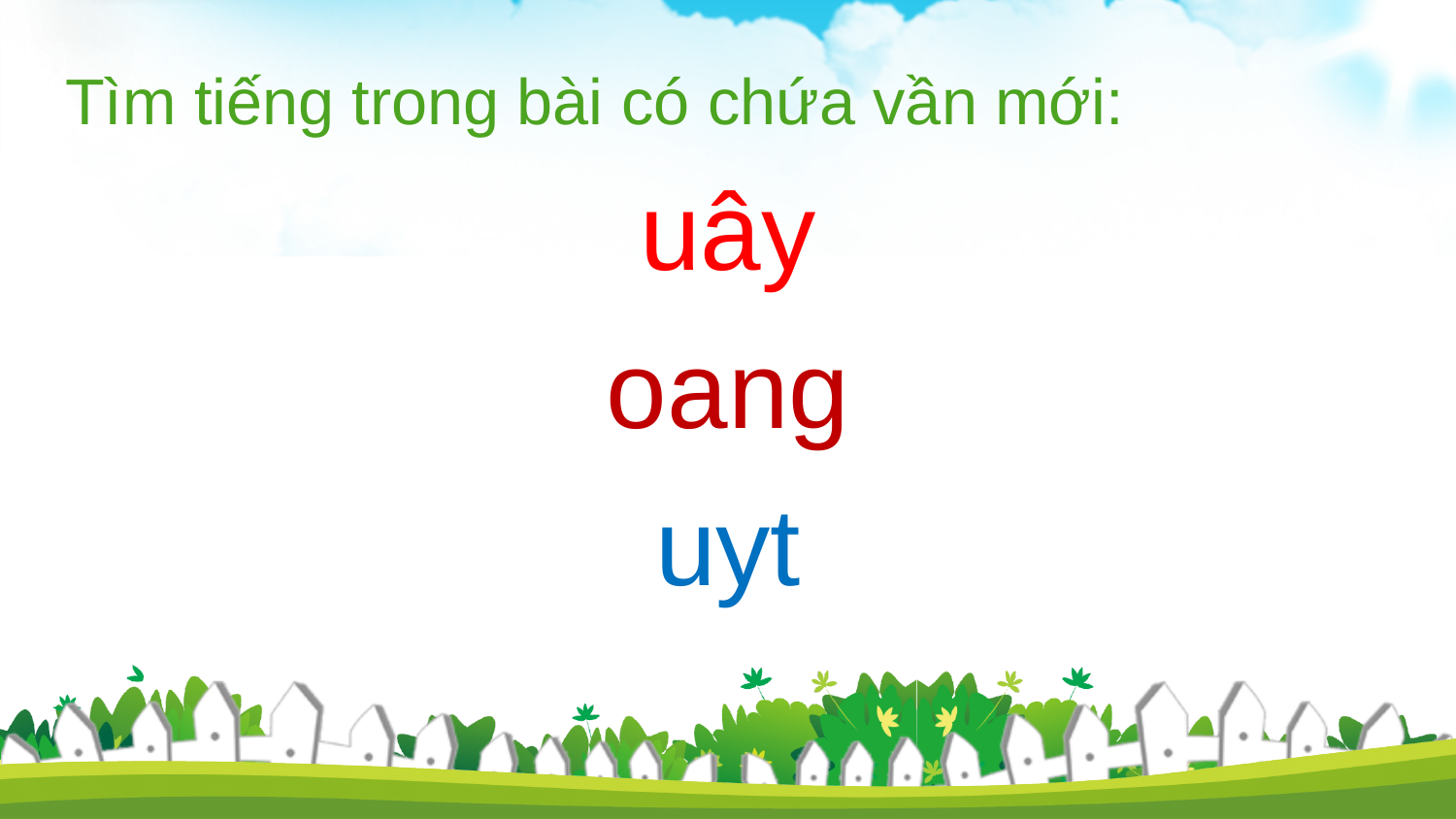

Tìm tiếng trong bài có chứa vần mới:

uây

oang

uyt